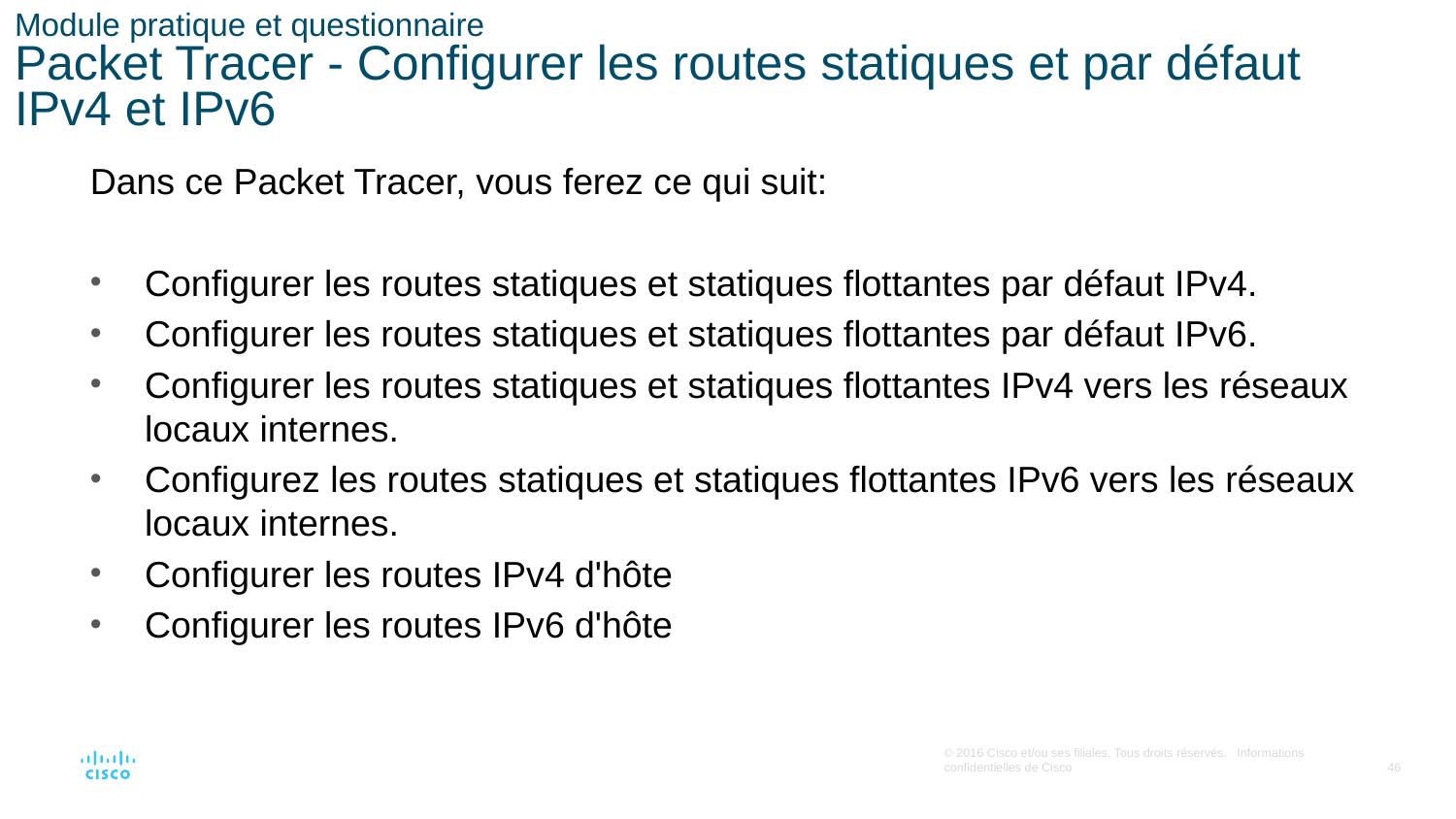

# Module pratique et questionnaire Packet Tracer - Configurer les routes statiques et par défaut IPv4 et IPv6
Dans ce Packet Tracer, vous ferez ce qui suit:

Configurer les routes statiques et statiques flottantes par défaut IPv4.
Configurer les routes statiques et statiques flottantes par défaut IPv6.
Configurer les routes statiques et statiques flottantes IPv4 vers les réseaux locaux internes.
Configurez les routes statiques et statiques flottantes IPv6 vers les réseaux locaux internes.
Configurer les routes IPv4 d'hôte
Configurer les routes IPv6 d'hôte